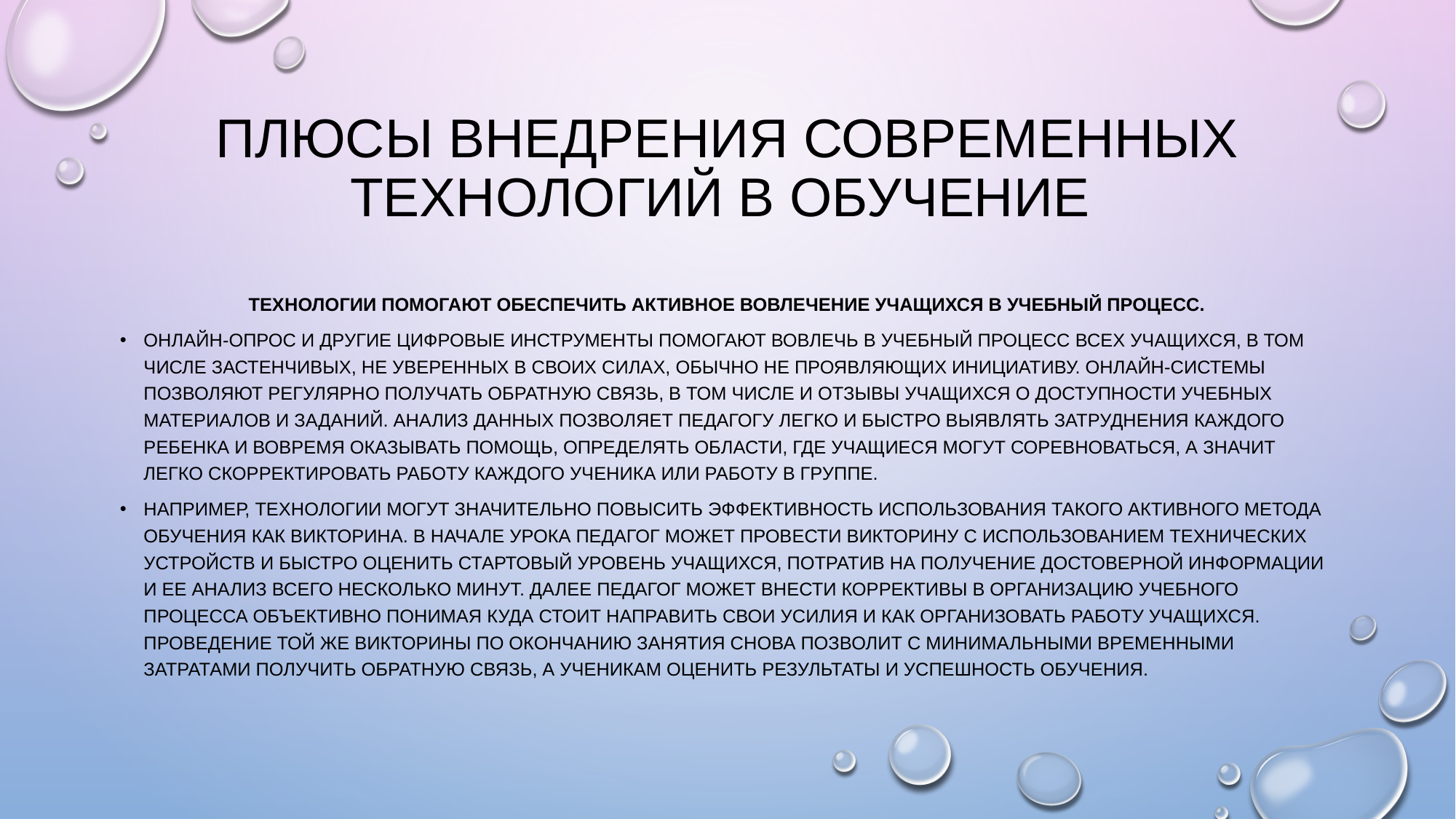

# Плюсы внедрения современных технологий в обучение
Технологии помогают обеспечить активное вовлечение учащихся в учебный процесс.
Онлайн-опрос и другие цифровые инструменты помогают вовлечь в учебный процесс всех учащихся, в том числе застенчивых, не уверенных в своих силах, обычно не проявляющих инициативу. Онлайн-системы позволяют регулярно получать обратную связь, в том числе и отзывы учащихся о доступности учебных материалов и заданий. Анализ данных позволяет педагогу легко и быстро выявлять затруднения каждого ребенка и вовремя оказывать помощь, определять области, где учащиеся могут соревноваться, а значит легко скорректировать работу каждого ученика или работу в группе.
Например, технологии могут значительно повысить эффективность использования такого активного метода обучения как викторина. В начале урока педагог может провести викторину с использованием технических устройств и быстро оценить стартовый уровень учащихся, потратив на получение достоверной информации и ее анализ всего несколько минут. Далее педагог может внести коррективы в организацию учебного процесса объективно понимая куда стоит направить свои усилия и как организовать работу учащихся. Проведение той же викторины по окончанию занятия снова позволит с минимальными временными затратами получить обратную связь, а ученикам оценить результаты и успешность обучения.